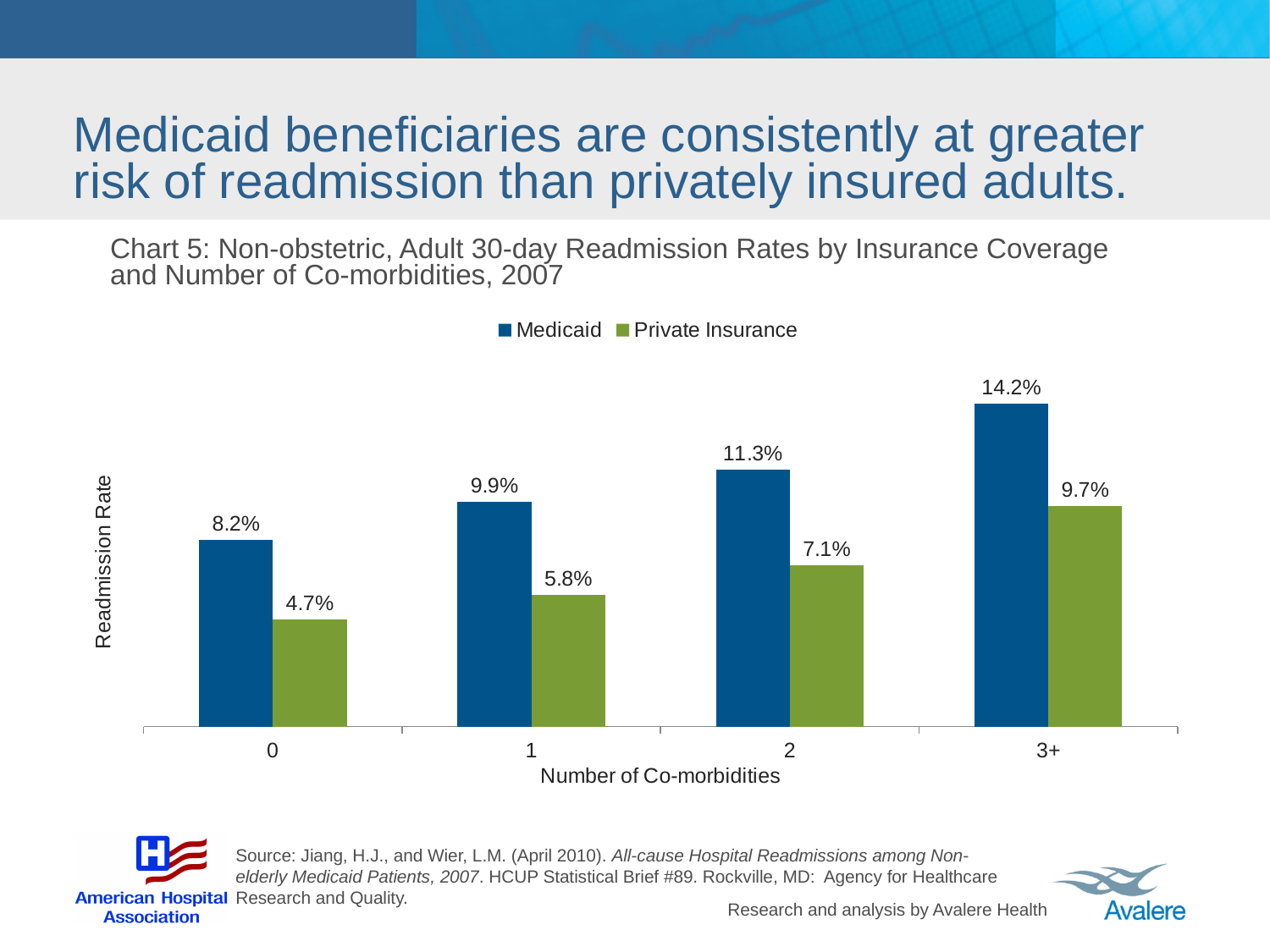

# Medicaid beneficiaries are consistently at greater risk of readmission than privately insured adults.
Chart 5: Non-obstetric, Adult 30-day Readmission Rates by Insurance Coverage and Number of Co-morbidities, 2007

### Chart

| Category | Medicaid | Private Insurance |
|---|---|---|
| 0 | 0.082 | 0.047000000000000014 |
| 1 | 0.09900000000000005 | 0.058 |
| 2 | 0.113 | 0.071 |
| 3+ | 0.14200000000000004 | 0.097 |
Source: Jiang, H.J., and Wier, L.M. (April 2010). All-cause Hospital Readmissions among Non-elderly Medicaid Patients, 2007. HCUP Statistical Brief #89. Rockville, MD:  Agency for Healthcare Research and Quality.